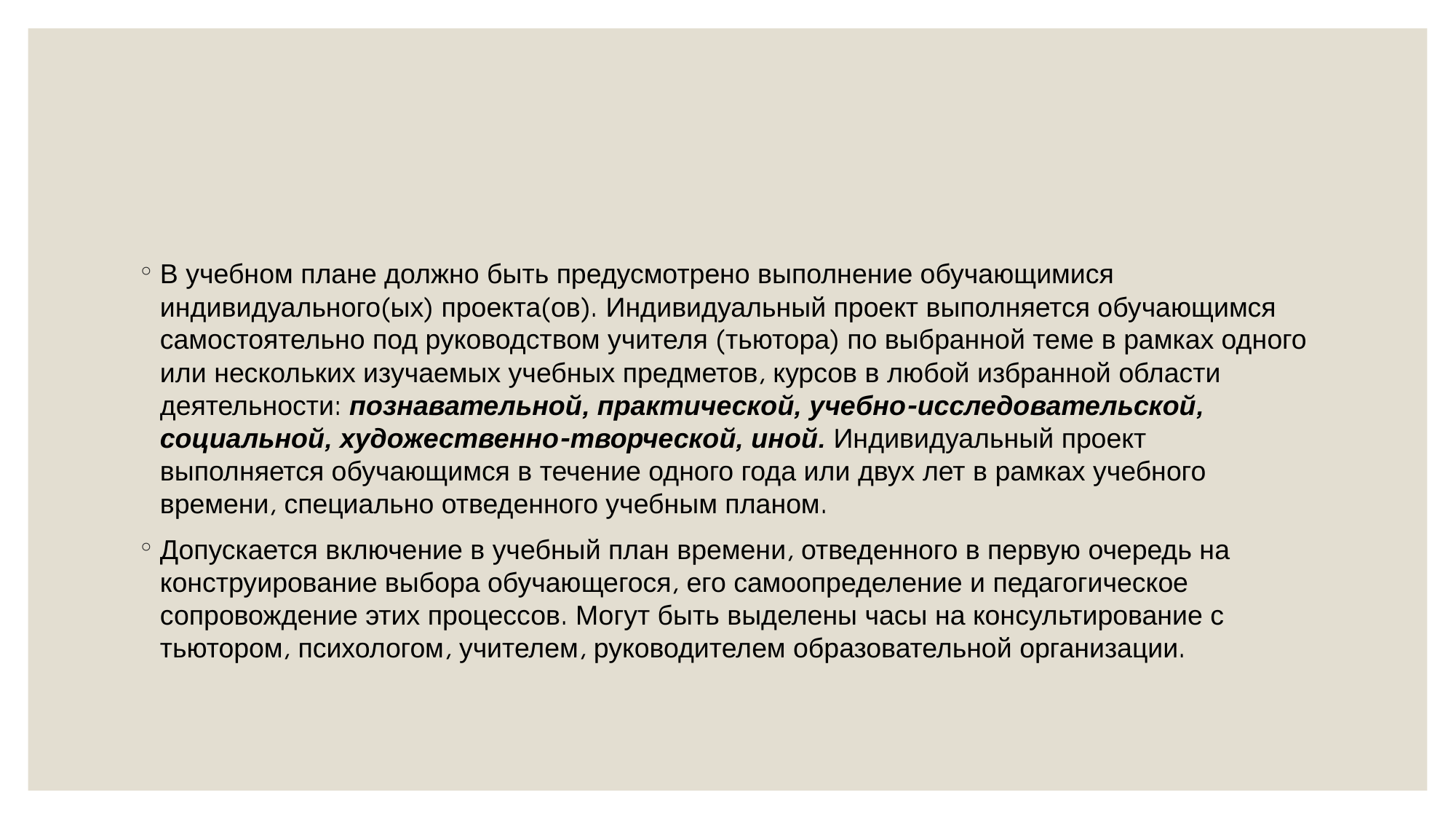

#
В учебном плане должно быть предусмотрено выполнение обучающимися индивидуального(ых) проекта(ов). Индивидуальный проект выполняется обучающимся самостоятельно под руководством учителя (тьютора) по выбранной теме в рамках одного или нескольких изучаемых учебных предметов, курсов в любой избранной области деятельности: познавательной, практической, учебно-исследовательской, социальной, художественно-творческой, иной. Индивидуальный проект выполняется обучающимся в течение одного года или двух лет в рамках учебного времени, специально отведенного учебным планом.
Допускается включение в учебный план времени, отведенного в первую очередь на конструирование выбора обучающегося, его самоопределение и педагогическое сопровождение этих процессов. Могут быть выделены часы на консультирование с тьютором, психологом, учителем, руководителем образовательной организации.